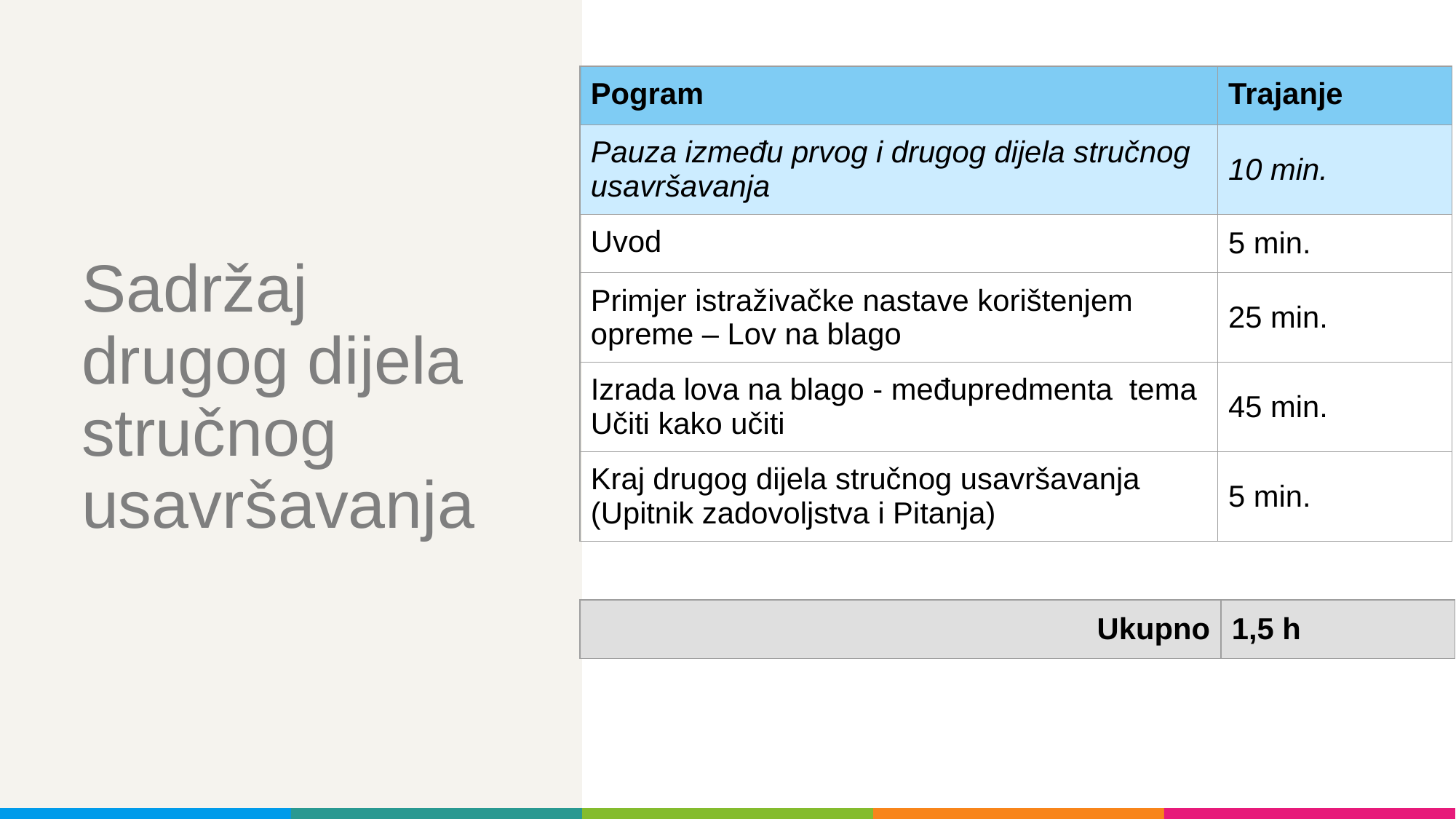

| Pogram | Trajanje |
| --- | --- |
| Pauza između prvog i drugog dijela stručnog usavršavanja | 10 min. |
| Uvod | 5 min. |
| Primjer istraživačke nastave korištenjem opreme – Lov na blago | 25 min. |
| Izrada lova na blago - međupredmenta  tema Učiti kako učiti | 45 min. |
| Kraj drugog dijela stručnog usavršavanja (Upitnik zadovoljstva i Pitanja) | 5 min. |
# Sadržaj drugog dijela stručnog usavršavanja
| Ukupno | 1,5 h |
| --- | --- |